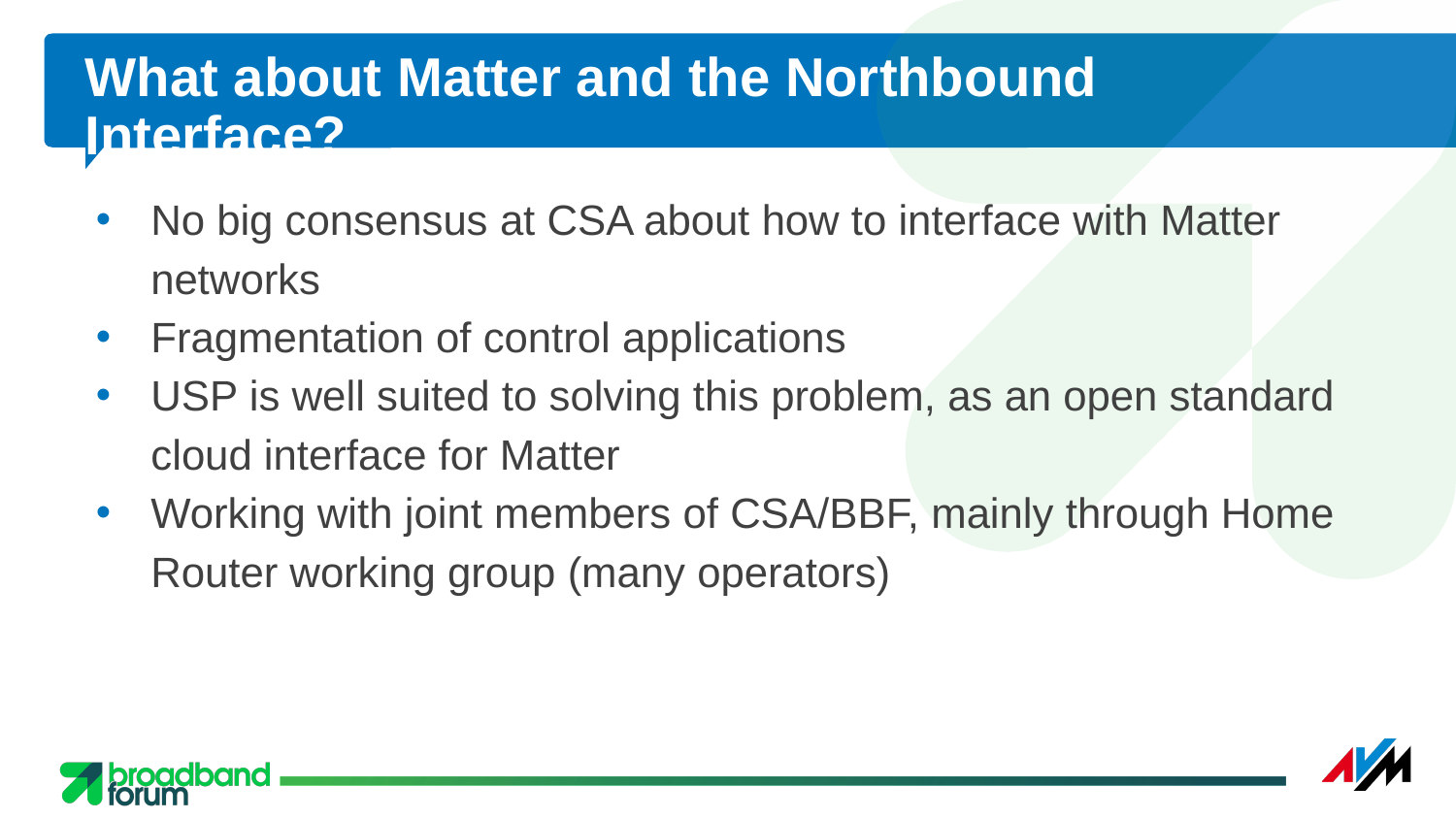

# What about Matter and the Northbound Interface?
No big consensus at CSA about how to interface with Matter networks
Fragmentation of control applications
USP is well suited to solving this problem, as an open standard cloud interface for Matter
Working with joint members of CSA/BBF, mainly through Home Router working group (many operators)